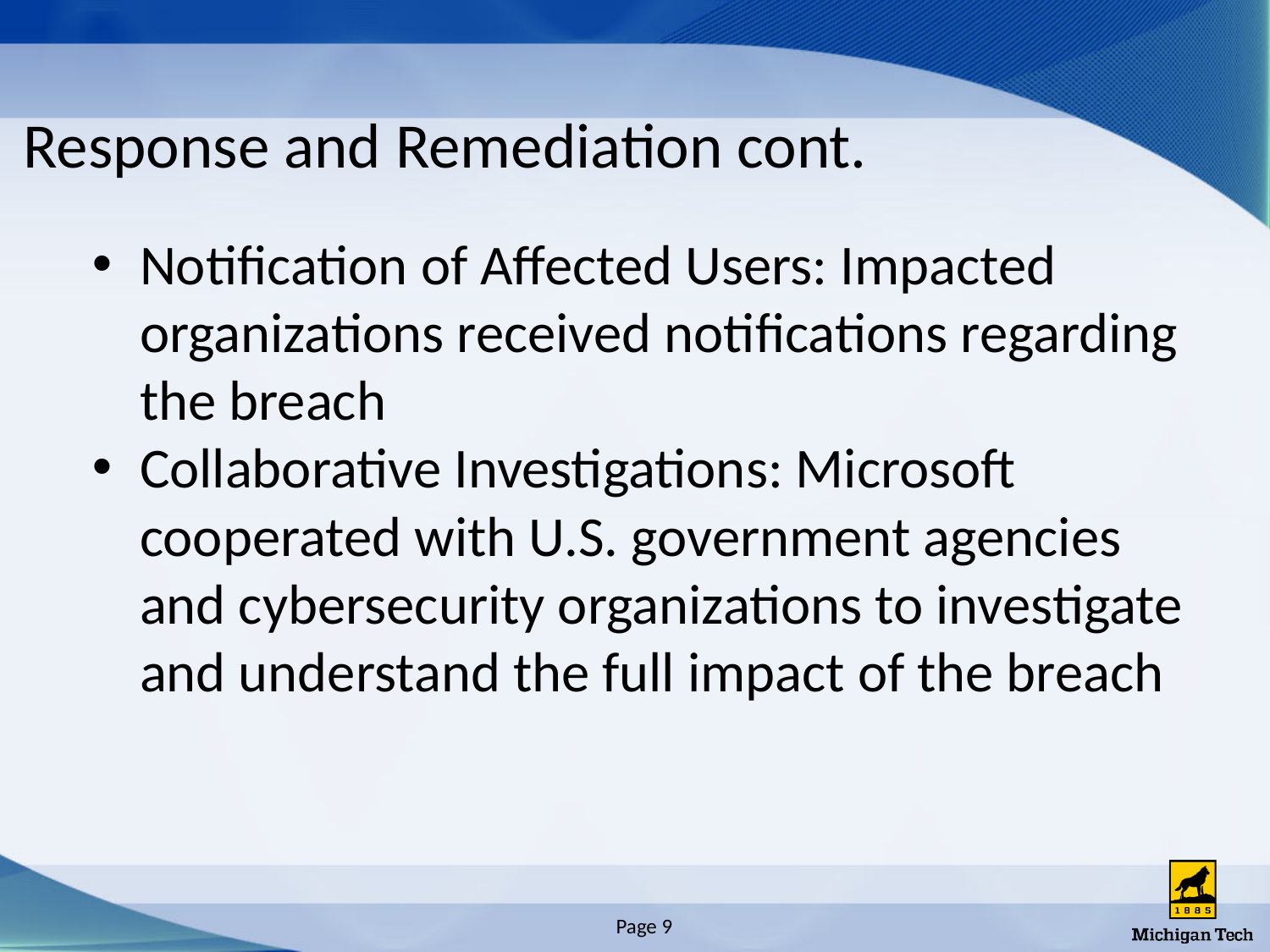

# Response and Remediation cont.
Notification of Affected Users: Impacted organizations received notifications regarding the breach
Collaborative Investigations: Microsoft cooperated with U.S. government agencies and cybersecurity organizations to investigate and understand the full impact of the breach